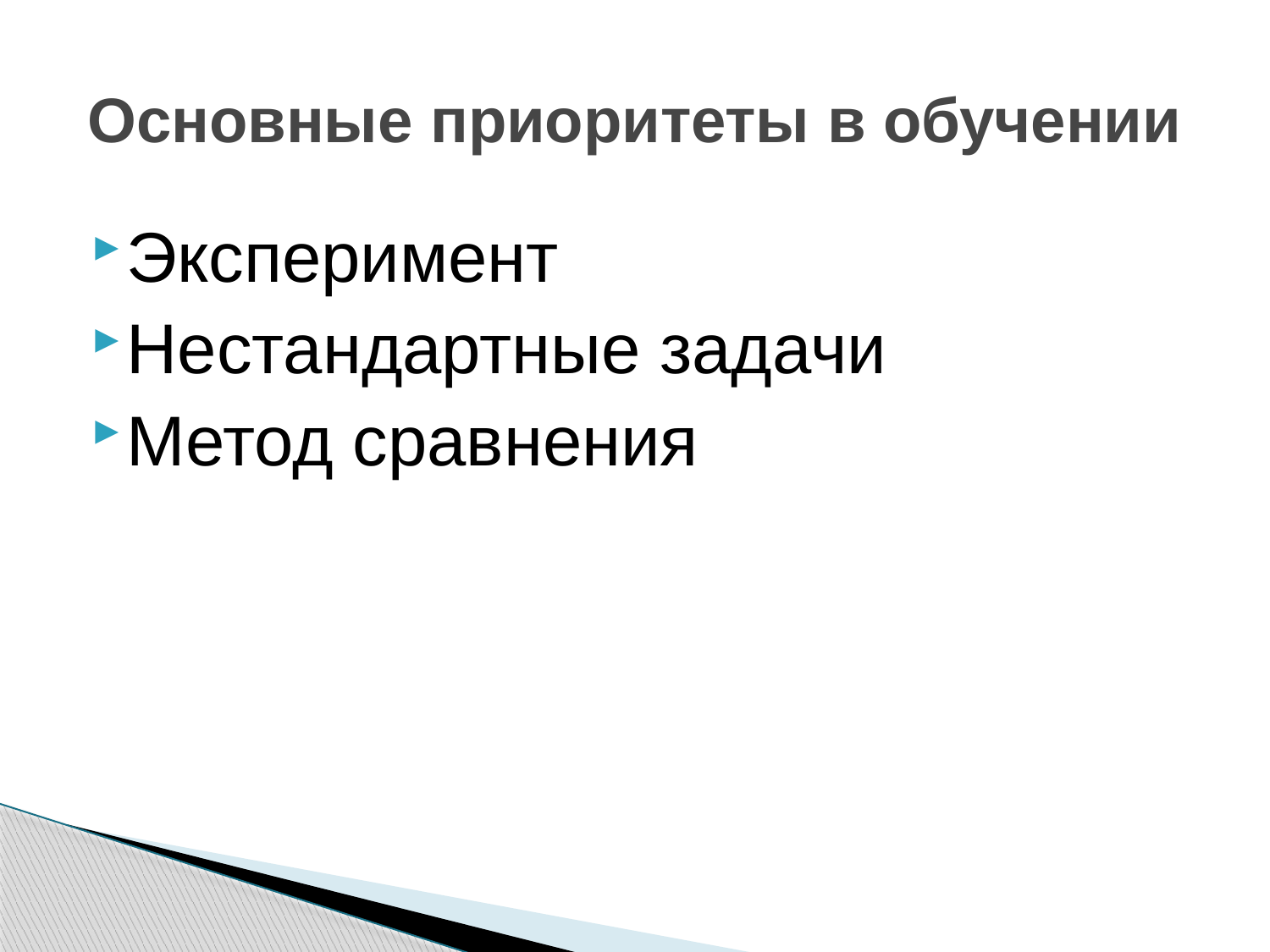

# Основные приоритеты в обучении
Эксперимент
Нестандартные задачи
Метод сравнения